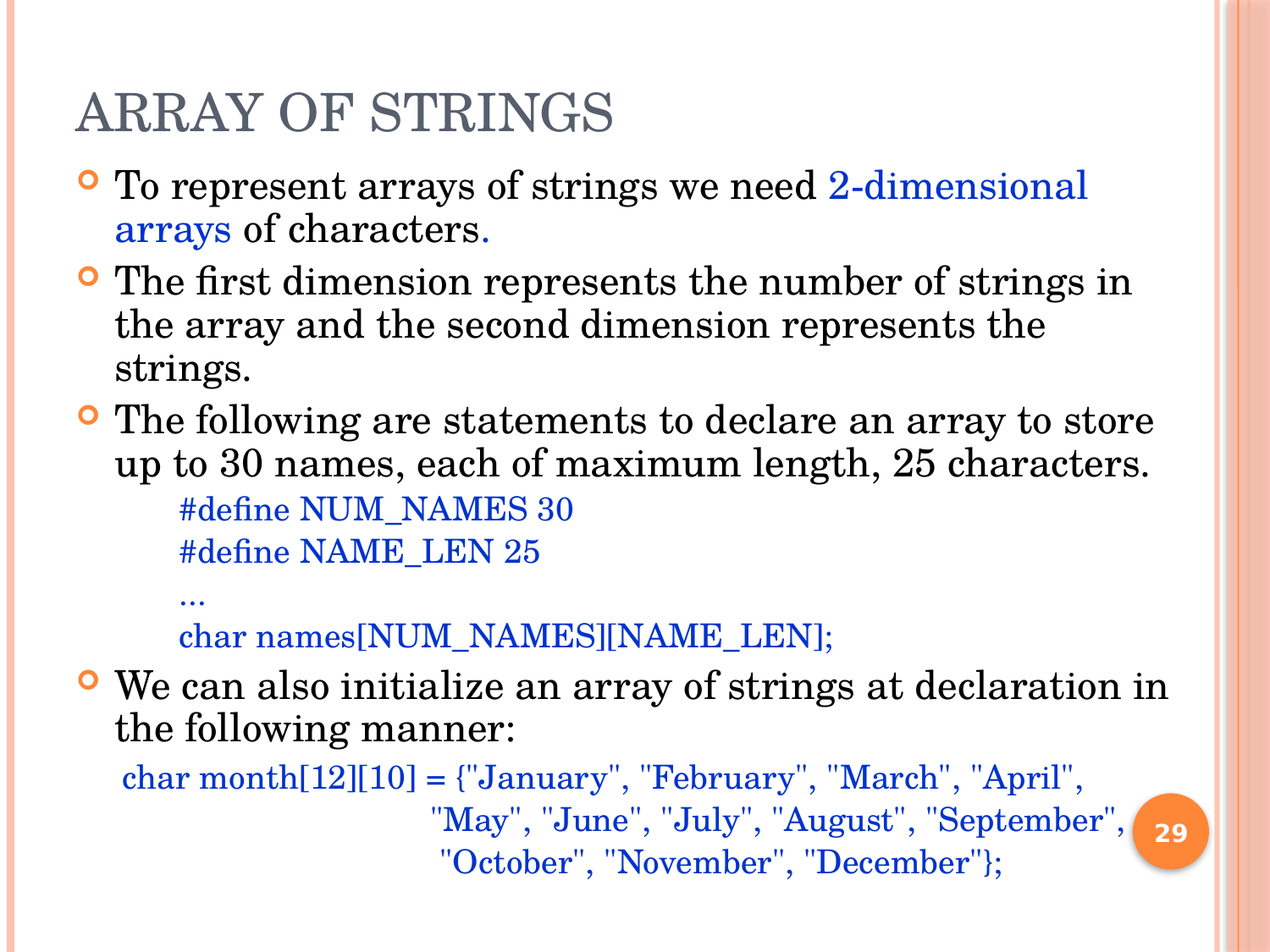

# Array of Strings
To represent arrays of strings we need 2-dimensional arrays of characters.
The first dimension represents the number of strings in the array and the second dimension represents the strings.
The following are statements to declare an array to store up to 30 names, each of maximum length, 25 characters.
#define NUM_NAMES 30
#define NAME_LEN 25
...
char names[NUM_NAMES][NAME_LEN];
We can also initialize an array of strings at declaration in the following manner:
     char month[12][10] = {"January", "February", "March", "April",
                           "May", "June", "July", "August", "September",
                            "October", "November", "December"};
29